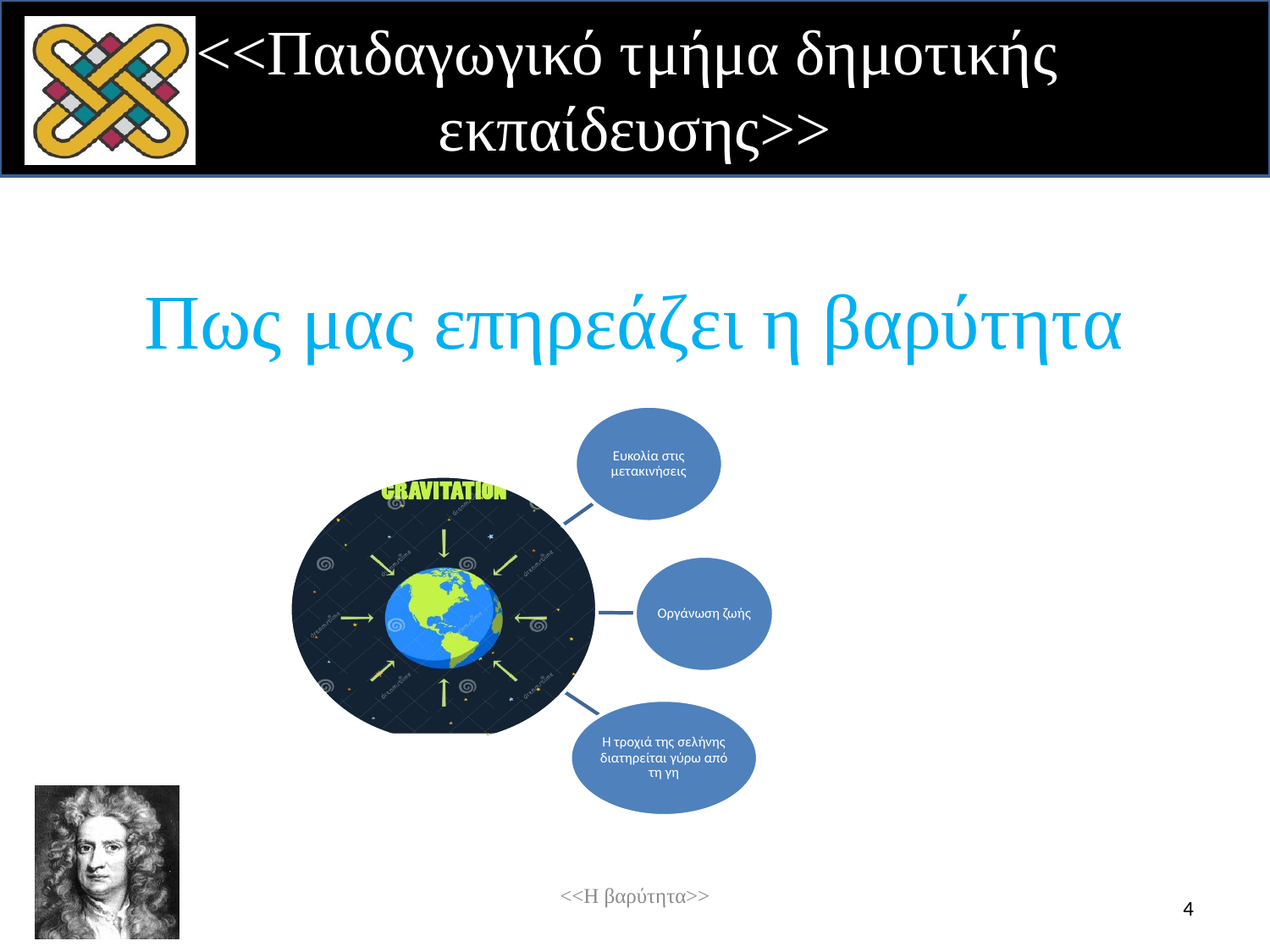

# Πως μας επηρεάζει η βαρύτητα
Ευκολία στις μετακινήσεις
Οργάνωση ζωής
Η τροχιά της σελήνης διατηρείται γύρω από τη γη
<<Η βαρύτητα>>

4